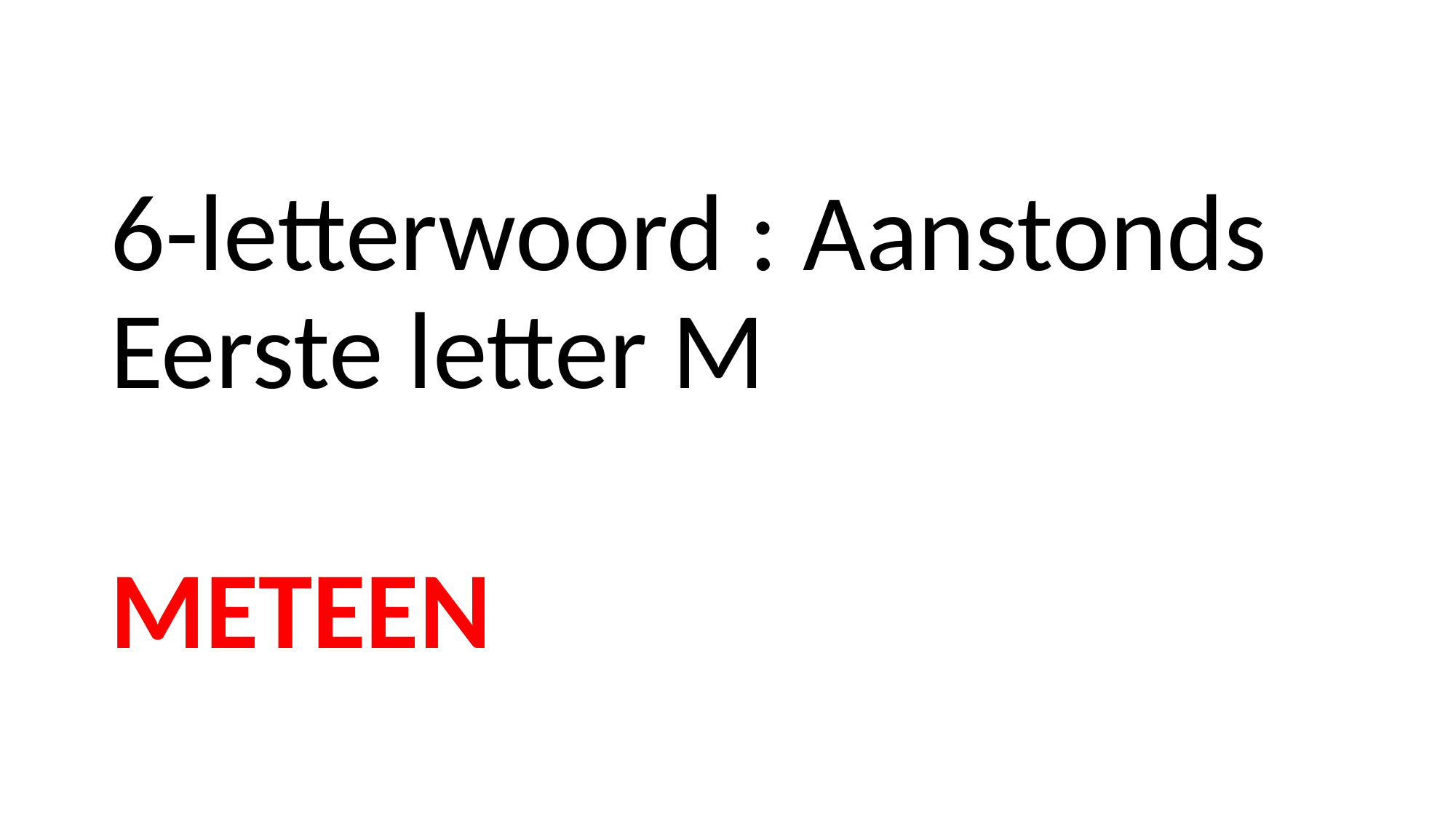

# 6-letterwoord : Aanstonds Eerste letter M
METEEN